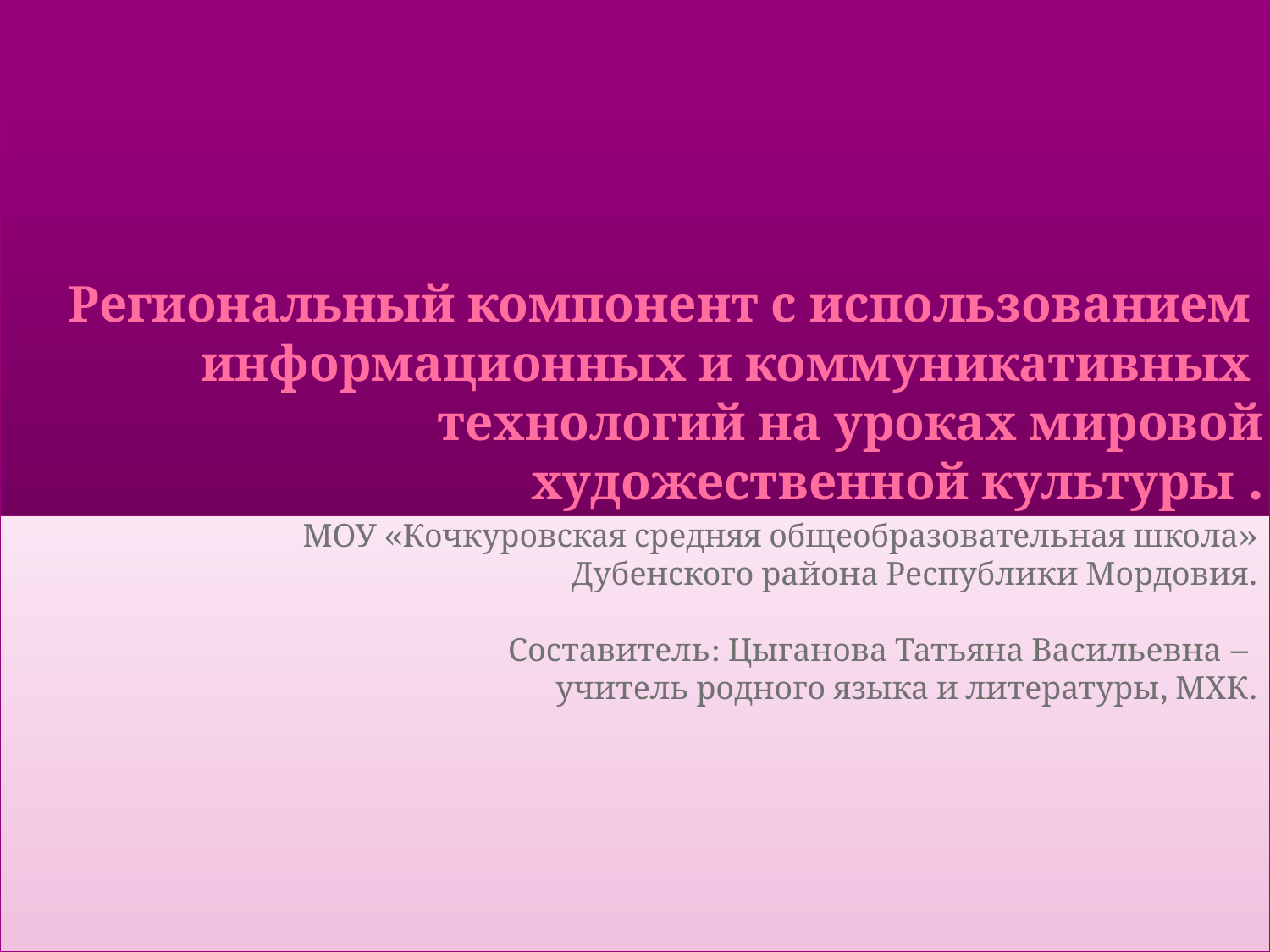

# Региональный компонент с использованием  информационных и коммуникативных  технологий на уроках мировой художественной культуры .
МОУ «Кочкуровская средняя общеобразовательная школа»
 Дубенского района Республики Мордовия.

Составитель: Цыганова Татьяна Васильевна –
учитель родного языка и литературы, МХК.